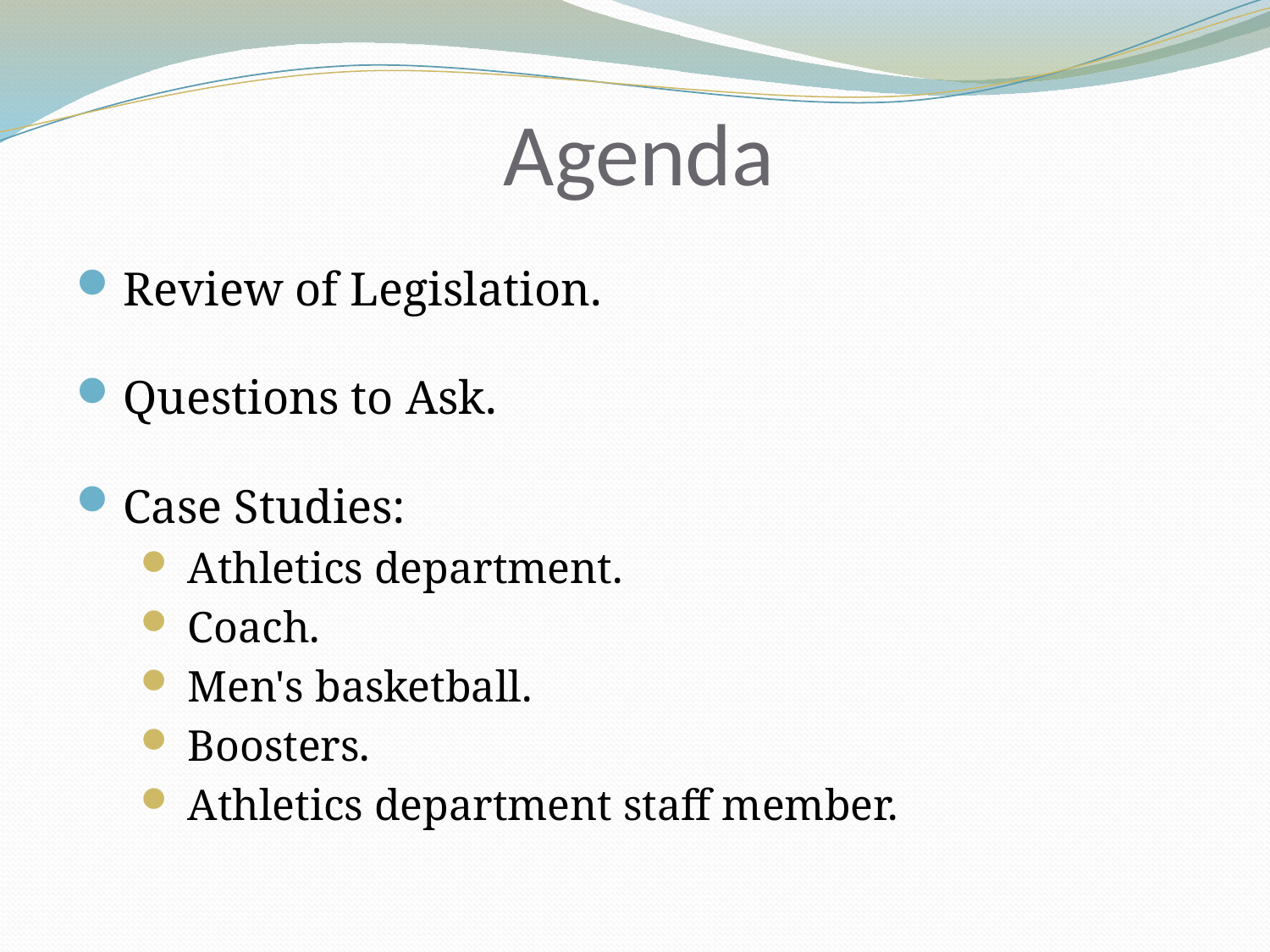

# Agenda
Review of Legislation.

Questions to Ask.

Case Studies:
Athletics department.
Coach.
Men's basketball.
Boosters.
Athletics department staff member.